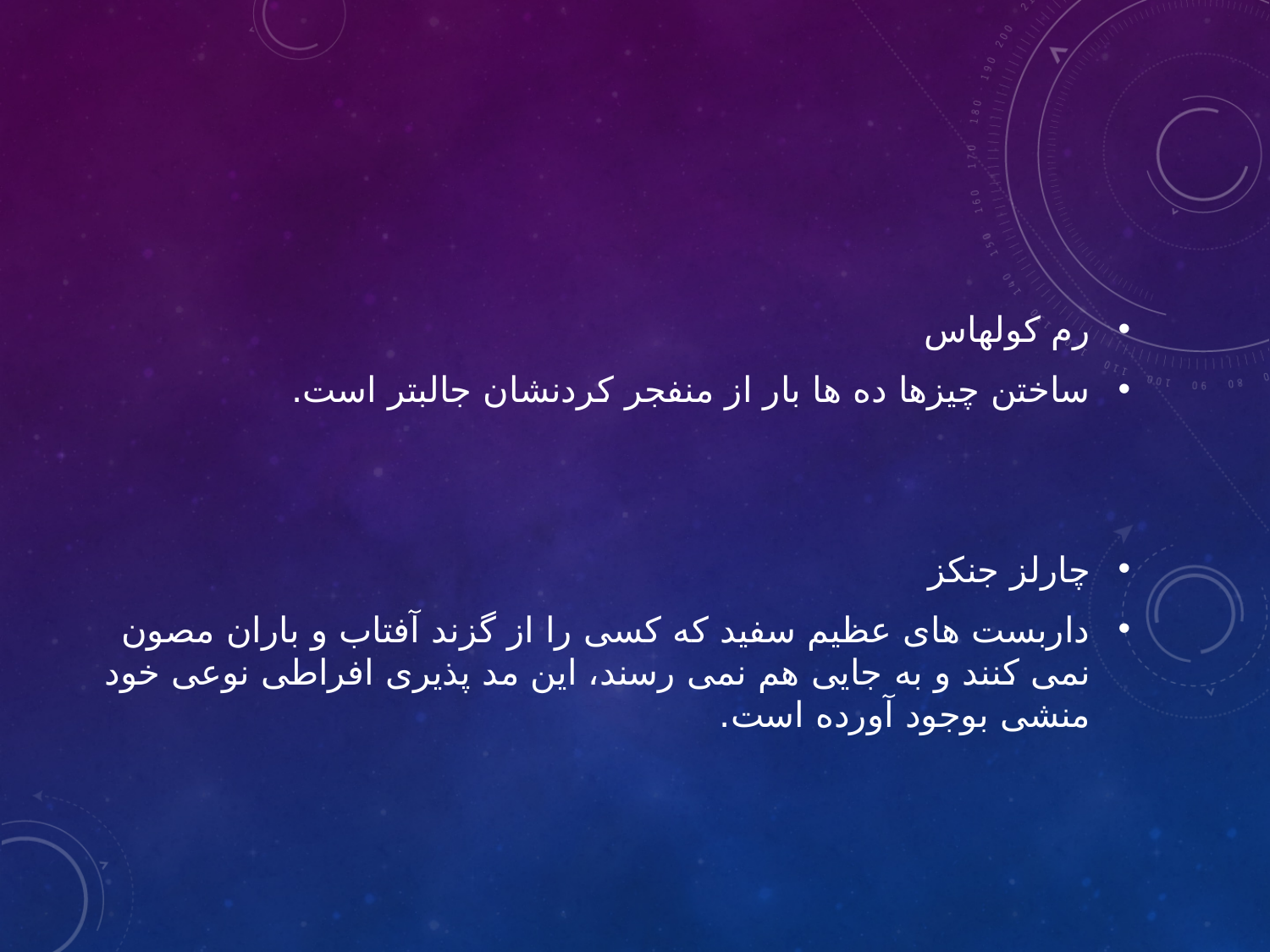

رم کولهاس
ساختن چیزها ده ها بار از منفجر کردنشان جالبتر است.

چارلز جنکز
داربست های عظیم سفید که کسی را از گزند آفتاب و باران مصون نمی کنند و به جایی هم نمی رسند، این مد پذیری افراطی نوعی خود منشی بوجود آورده است.